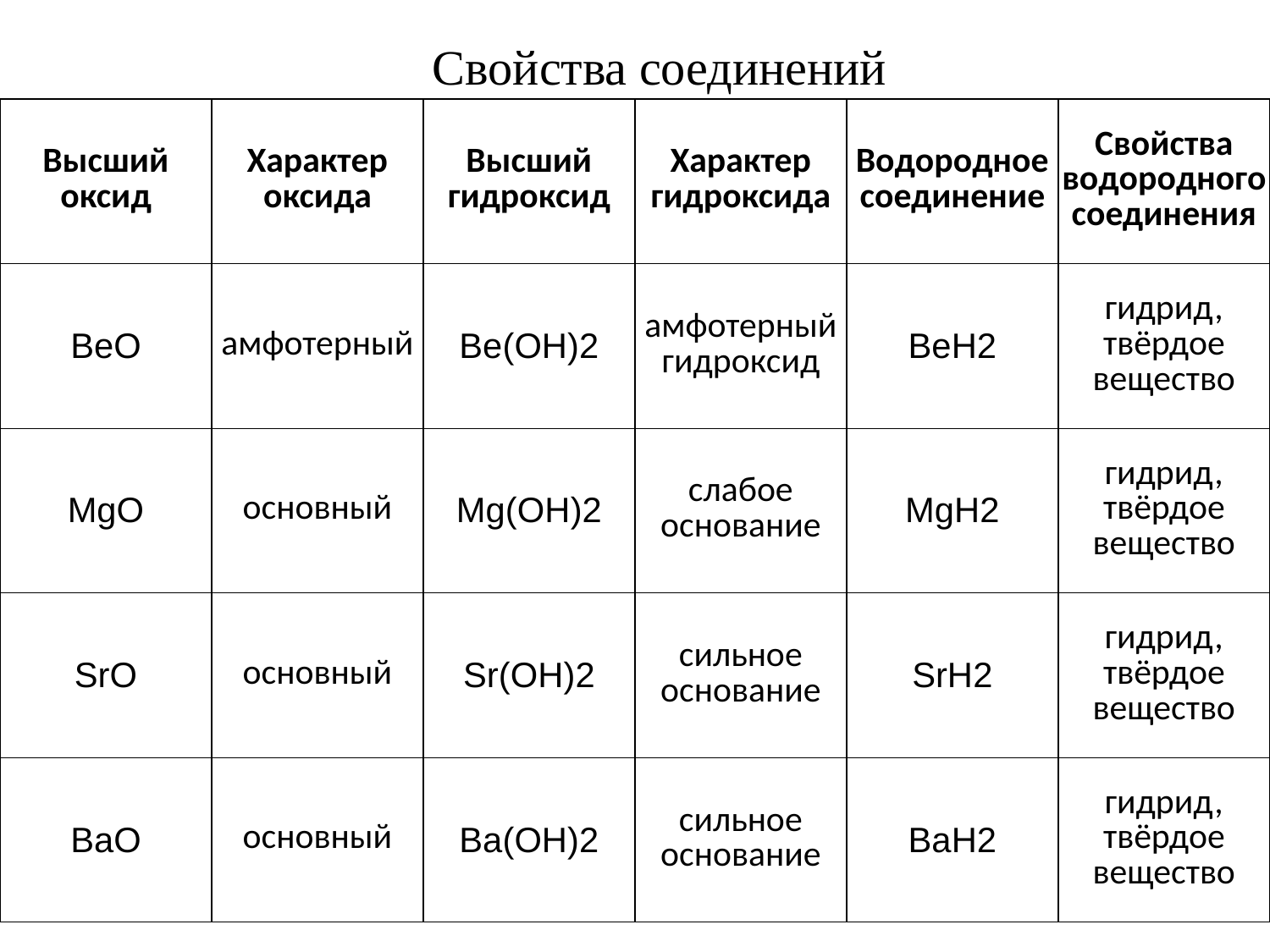

Свойства соединений
| Высший оксид | Характер оксида | Высший гидроксид | Характер гидроксида | Водородное соединение | Свойства водородного соединения |
| --- | --- | --- | --- | --- | --- |
| BeO | амфотерный | Be(OH)2 | амфотерный гидроксид | BeH2 | гидрид, твёрдое вещество |
| MgO | основный | Mg(OH)2 | слабое основание | MgH2 | гидрид, твёрдое вещество |
| SrO | основный | Sr(OH)2 | сильное основание | SrH2 | гидрид, твёрдое вещество |
| BaO | основный | Ba(OH)2 | сильное основание | BaH2 | гидрид, твёрдое вещество |